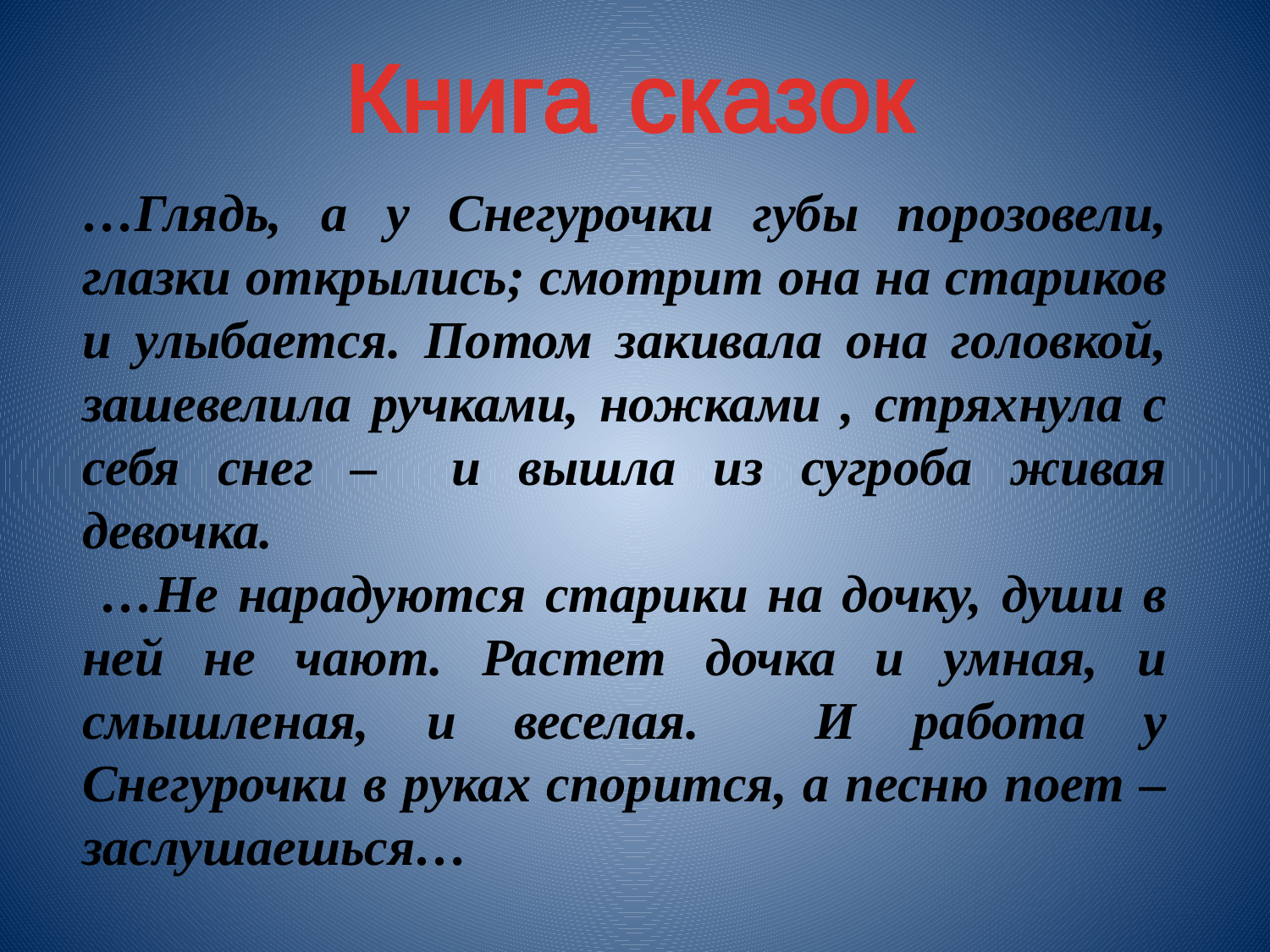

Книга сказок
…Глядь, а у Снегурочки губы порозовели, глазки открылись; смотрит она на стариков и улыбается. Потом закивала она головкой, зашевелила ручками, ножками , стряхнула с себя снег –  и вышла из сугроба живая девочка.
 …Не нарадуются старики на дочку, души в ней не чают. Растет дочка и умная, и смышленая, и веселая.  И работа у Снегурочки в руках спорится, а песню поет – заслушаешься…